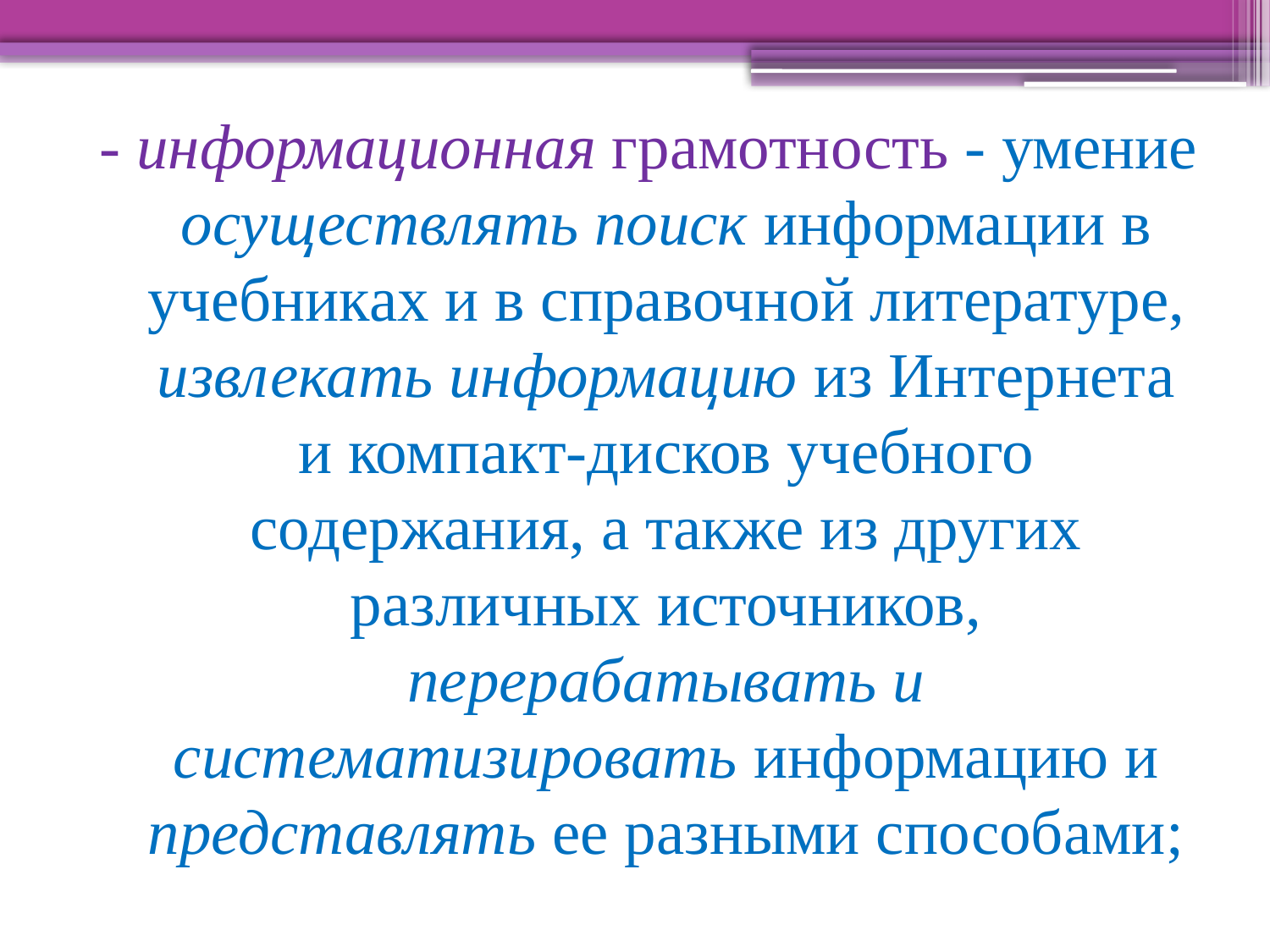

- информационная грамотность - умение осуществлять поиск информации в учебниках и в справочной литературе, извлекать информацию из Интернета и компакт-дисков учебного содержания, а также из других различных источников, перерабатывать и систематизировать информацию и представлять ее разными способами;